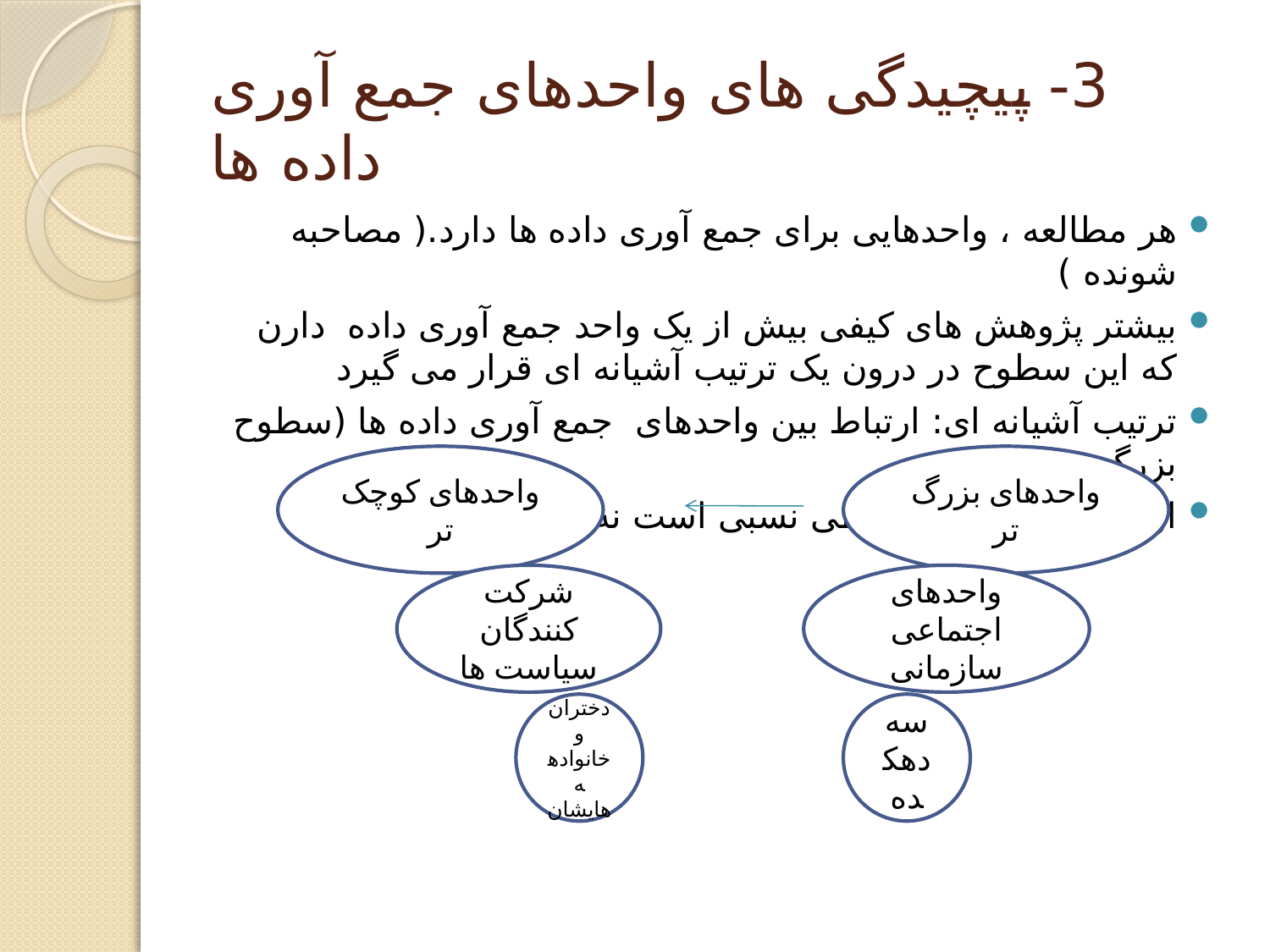

# 3- پیچیدگی های واحدهای جمع آوری داده ها
هر مطالعه ، واحدهایی برای جمع آوری داده ها دارد.( مصاحبه شونده )
بیشتر پژوهش های کیفی بیش از یک واحد جمع آوری داده  دارن که این سطوح در درون یک ترتیب آشیانه ای قرار می گیرد
ترتیب آشیانه ای: ارتباط بین واحدهای  جمع آوری داده ها (سطوح بزرگ و کوچکتر)
ارتباط آشیانه ای ارتباطی نسبی است نه قطعی
واحدهای کوچک تر
واحدهای بزرگ تر
شرکت کنندگان سیاست ها
واحدهای اجتماعی سازمانی
دختران و خانوادهه هایشان
سه دهکده